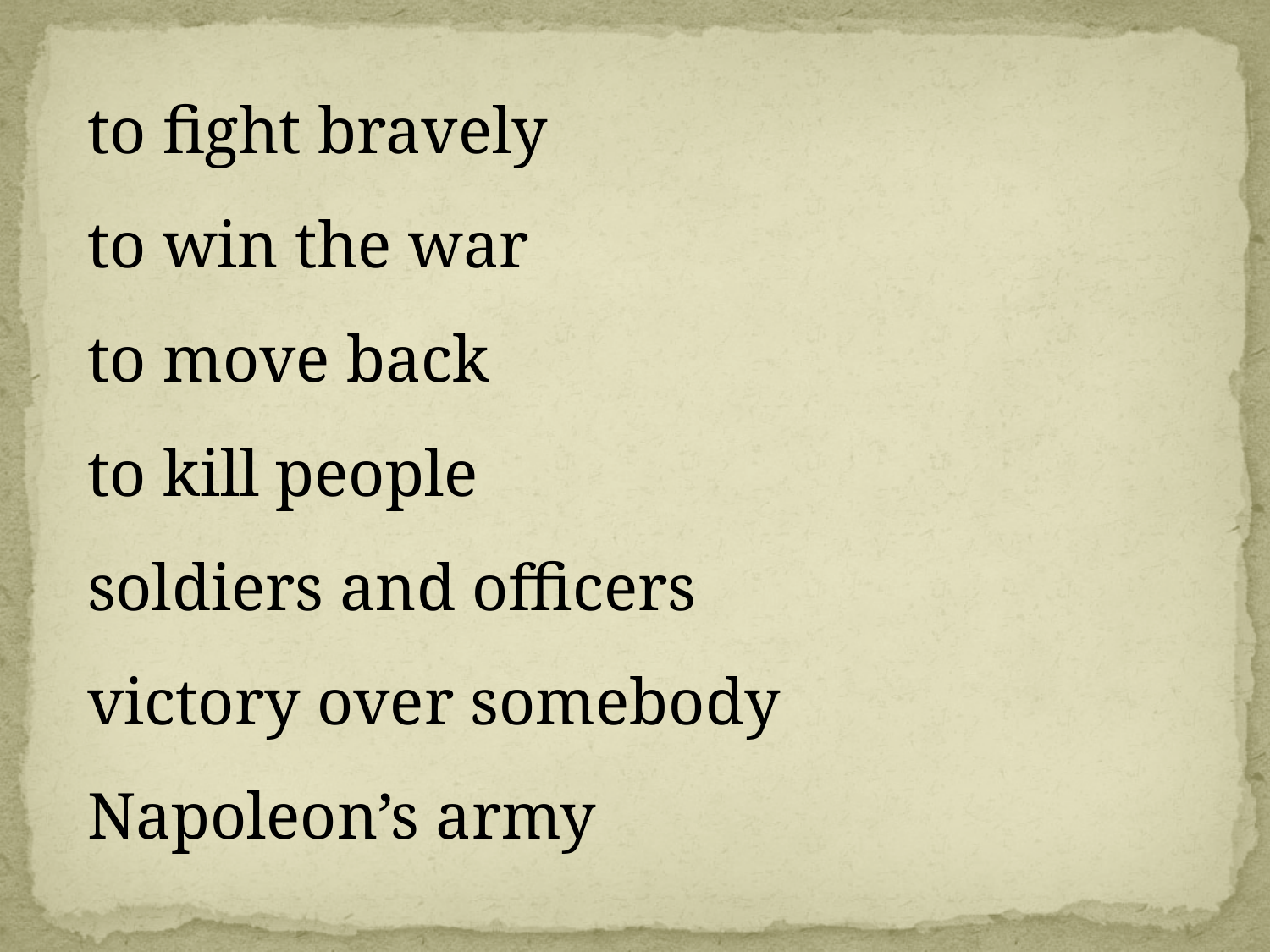

to fight bravely
to win the war
to move back
to kill people
soldiers and officers
victory over somebody
Napoleon’s army